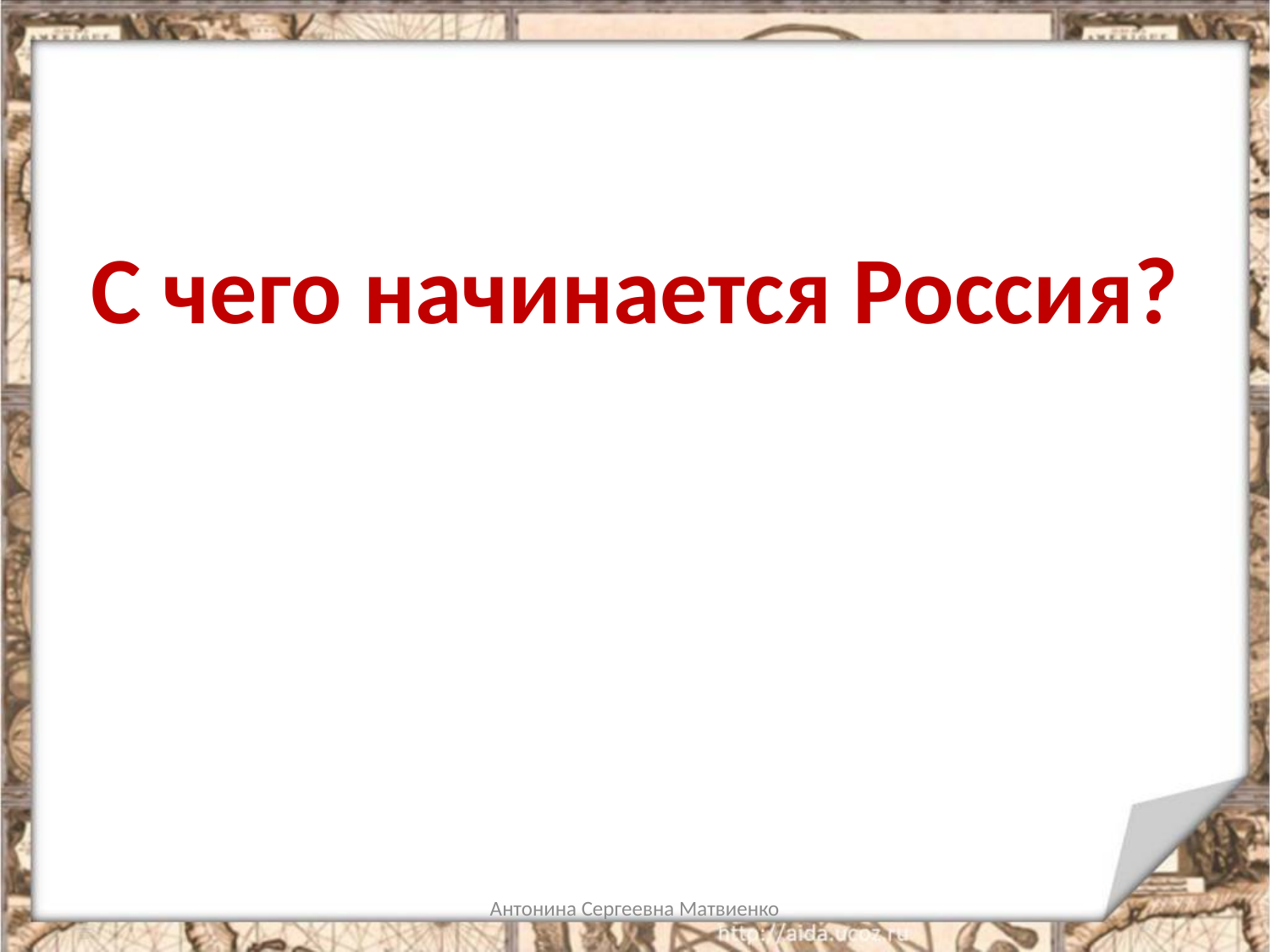

С чего начинается Россия?
Антонина Сергеевна Матвиенко